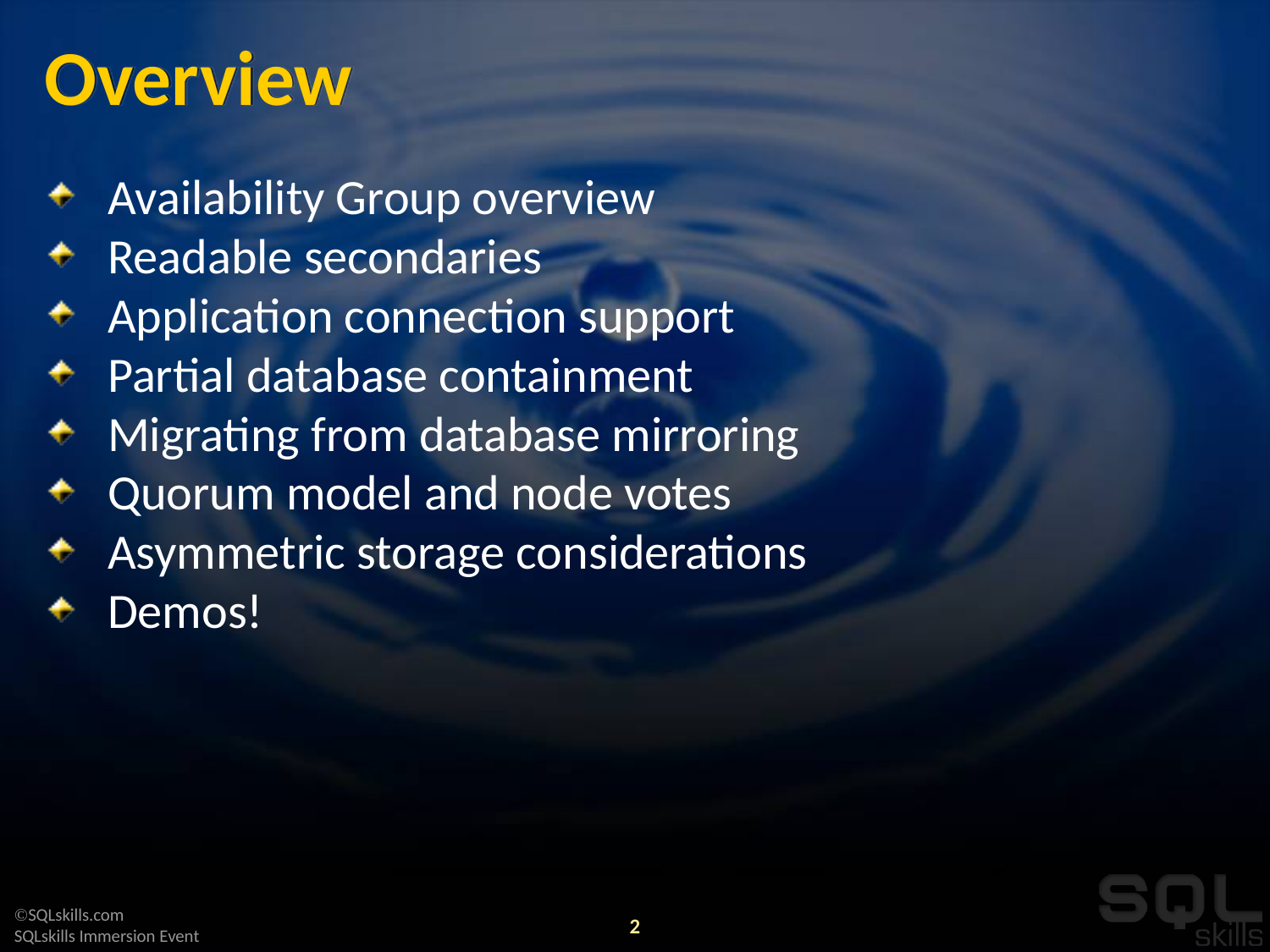

# Overview
Availability Group overview
Readable secondaries
Application connection support
Partial database containment
Migrating from database mirroring
Quorum model and node votes
Asymmetric storage considerations
Demos!
2